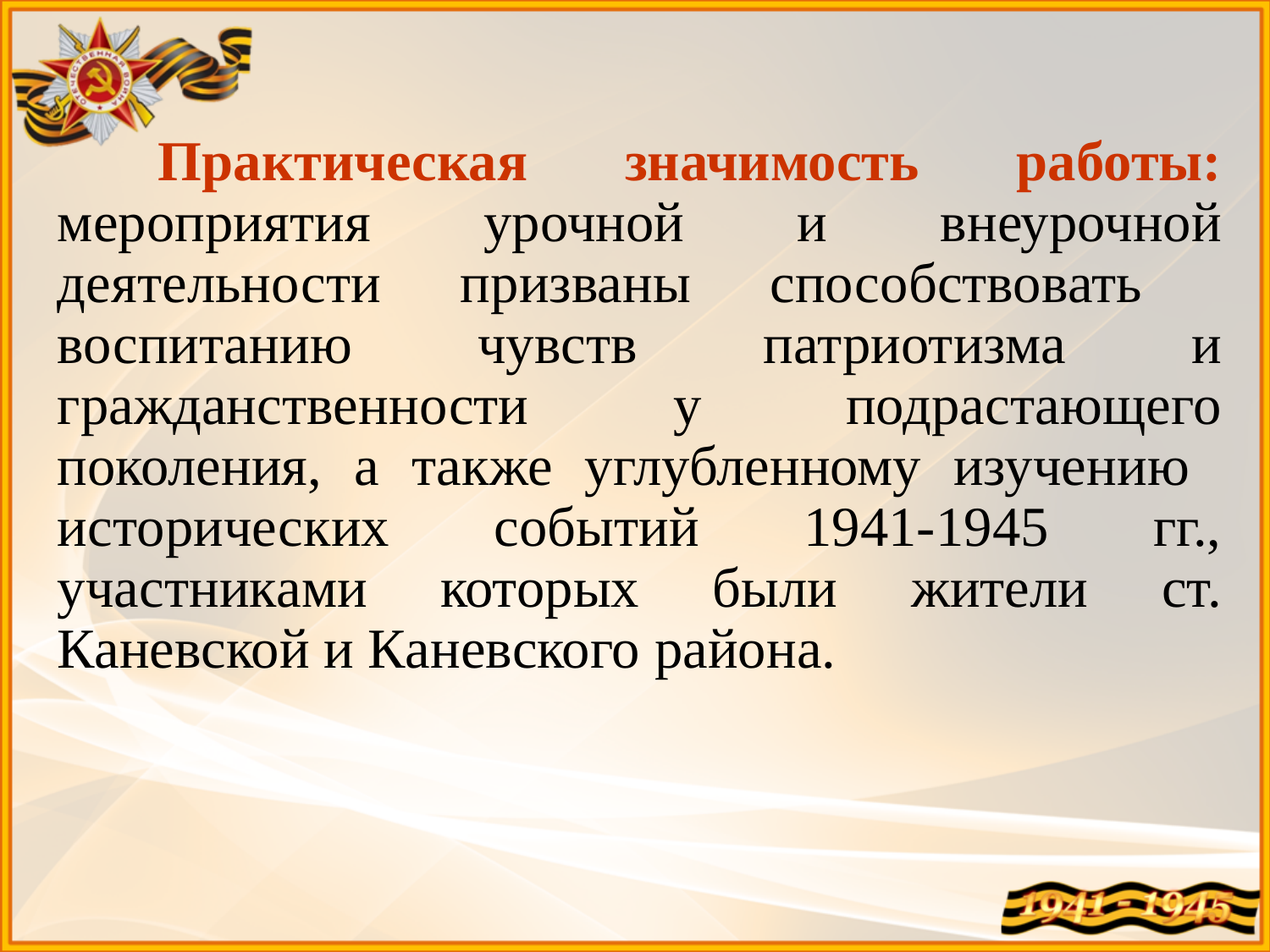

Практическая значимость работы: мероприятия урочной и внеурочной деятельности призваны способствовать  воспитанию чувств патриотизма и гражданственности у подрастающего поколения, а также углубленному изучению  исторических событий 1941-1945 гг., участниками которых были жители ст. Каневской и Каневского района.